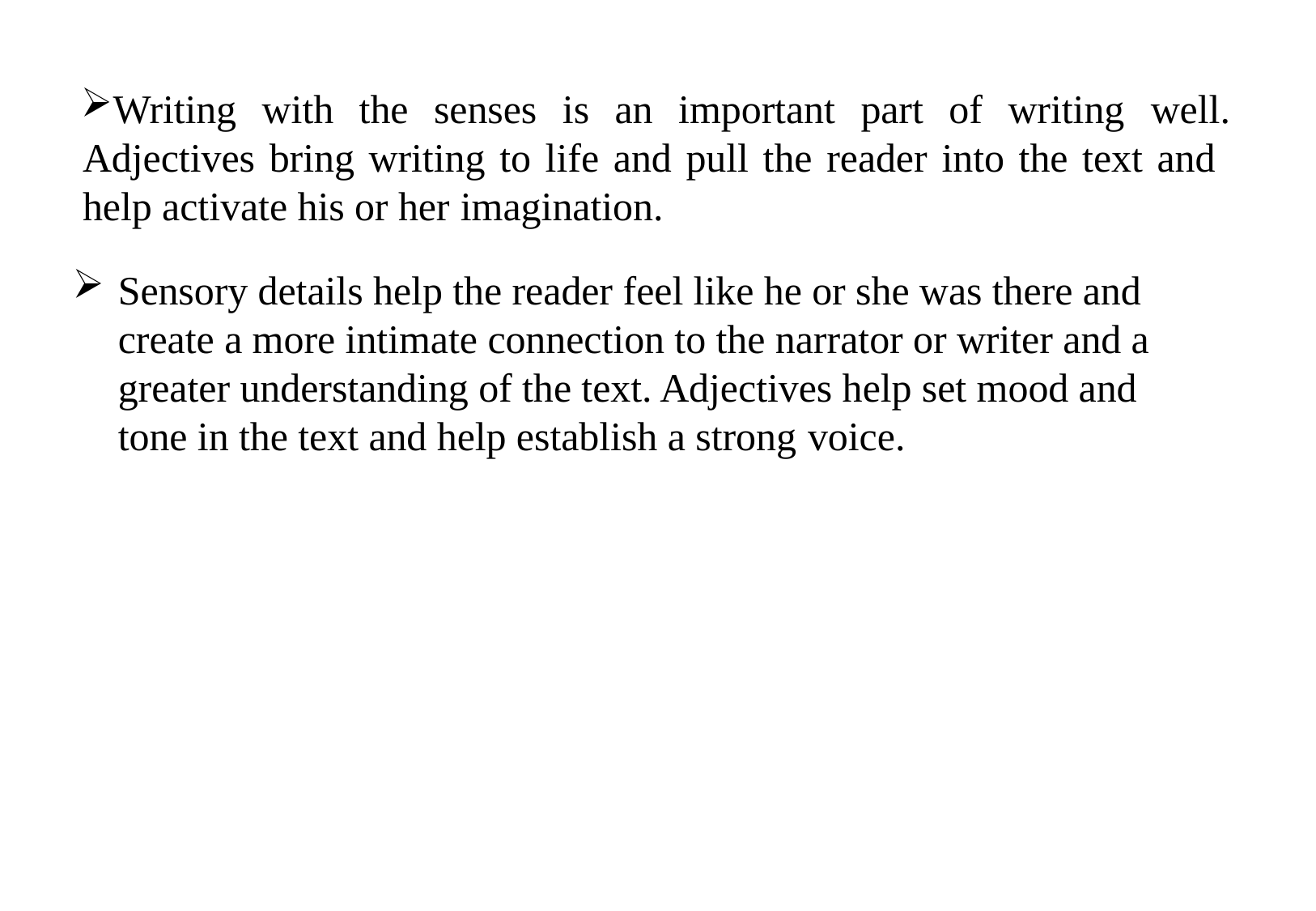

# Writing with the senses is an important part of writing well. Adjectives bring writing to life and pull the reader into the text and  help activate his or her imagination.
Sensory details help the reader feel like he or she was there and  create a more intimate connection to the narrator or writer and a  greater understanding of the text. Adjectives help set mood and  tone in the text and help establish a strong voice.